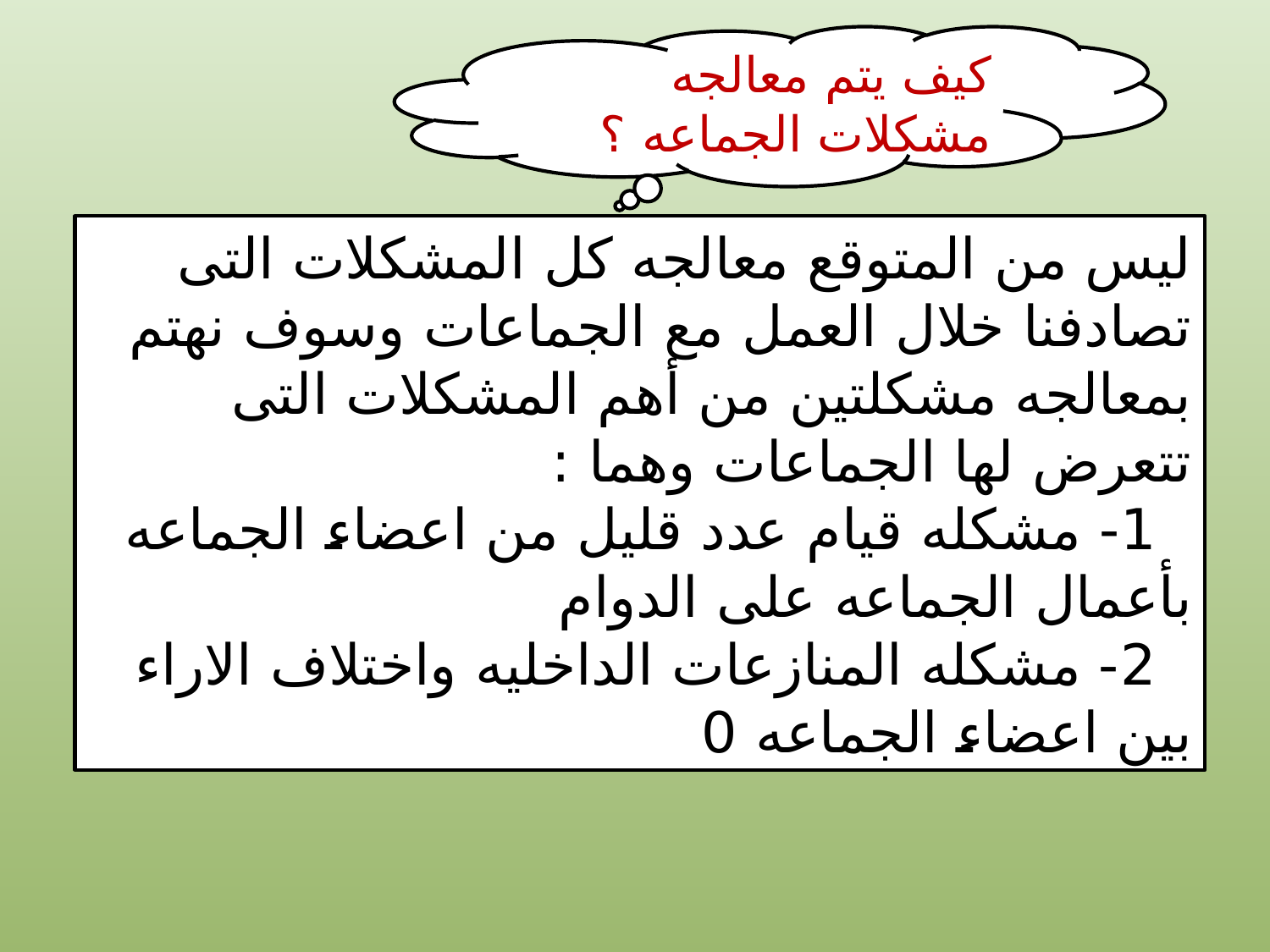

كيف يتم معالجه مشكلات الجماعه ؟
ليس من المتوقع معالجه كل المشكلات التى تصادفنا خلال العمل مع الجماعات وسوف نهتم بمعالجه مشكلتين من أهم المشكلات التى تتعرض لها الجماعات وهما :
  1- مشكله قيام عدد قليل من اعضاء الجماعه بأعمال الجماعه على الدوام
  2- مشكله المنازعات الداخليه واختلاف الاراء بين اعضاء الجماعه 0